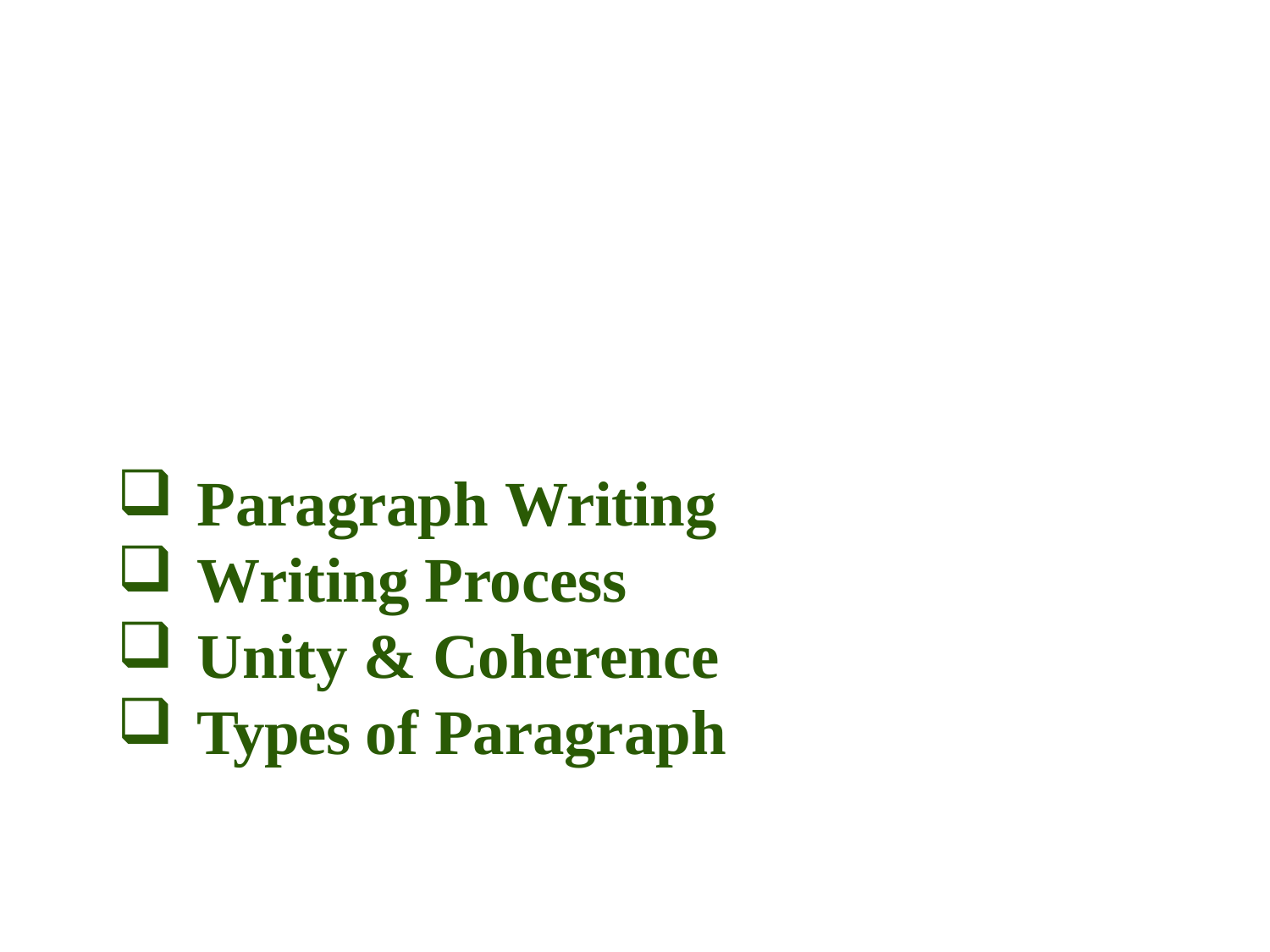

Paragraph Writing
Writing Process
Unity & Coherence
Types of Paragraph